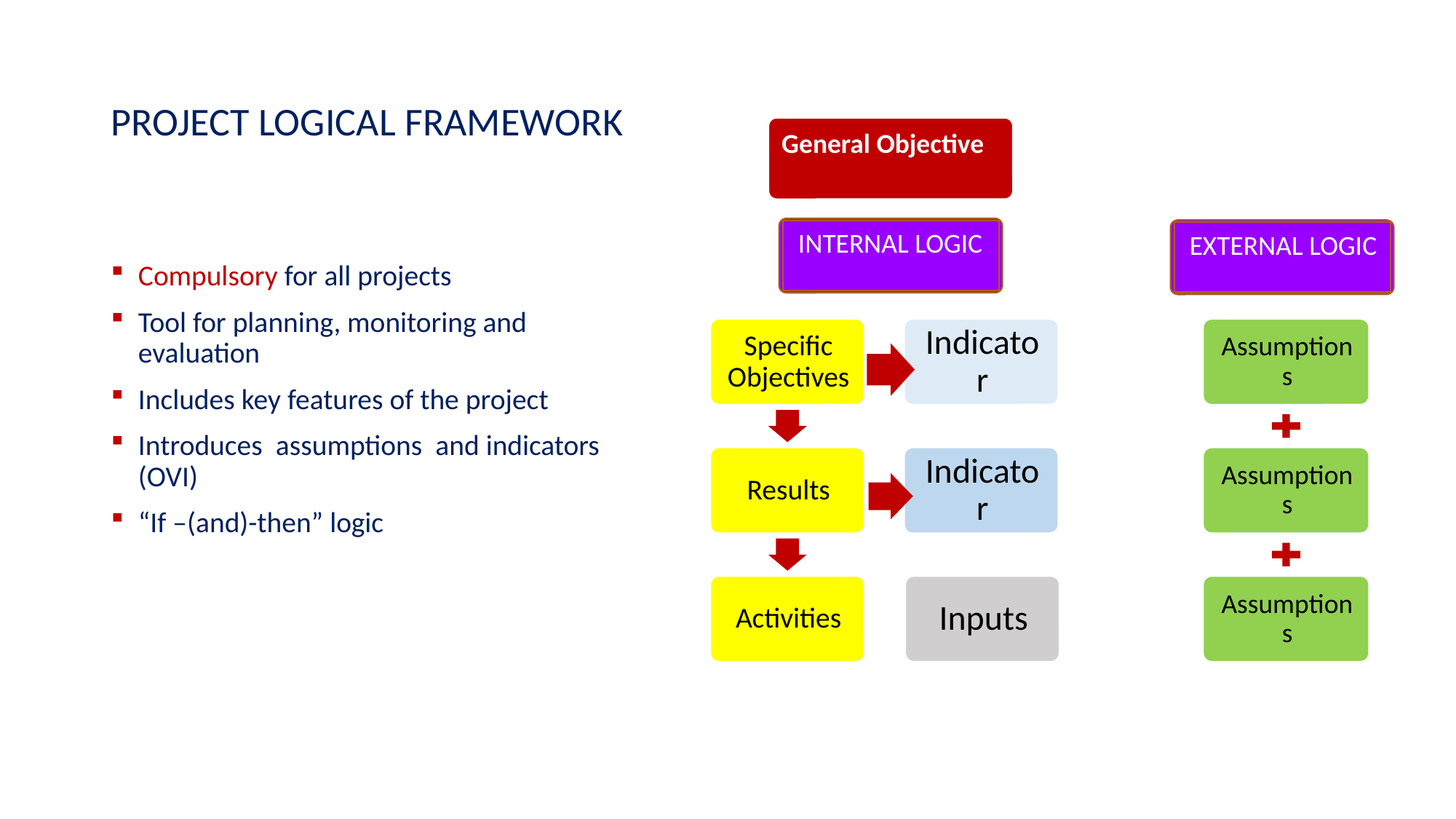

# PROJECT LOGICAL FRAMEWORK
General Objective

 INTERNAL LOGIC

 EXTERNAL LOGIC

Compulsory for all projects
Tool for planning, monitoring and evaluation
Includes key features of the project
Introduces  assumptions  and indicators (OVI)
“If –(and)-then” logic

Specific Objectives

Results

Activities
Indicator

Indicator

Inputs
Assumptions

Assumptions

Assumptions